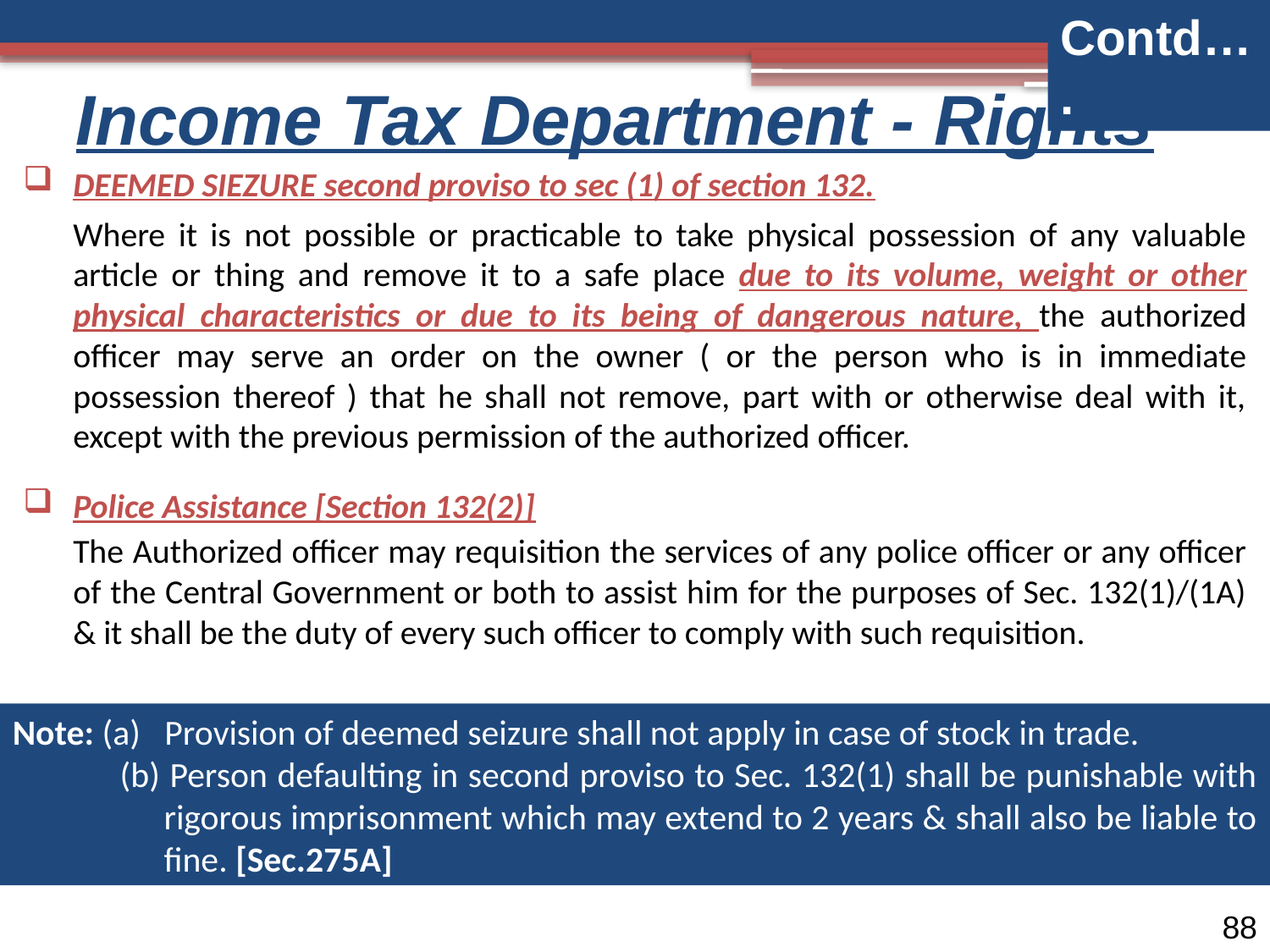

Contd….
# Income Tax Department - Rights
DEEMED SIEZURE second proviso to sec (1) of section 132.
	Where it is not possible or practicable to take physical possession of any valuable article or thing and remove it to a safe place due to its volume, weight or other physical characteristics or due to its being of dangerous nature, the authorized officer may serve an order on the owner ( or the person who is in immediate possession thereof ) that he shall not remove, part with or otherwise deal with it, except with the previous permission of the authorized officer.

Police Assistance [Section 132(2)]
	The Authorized officer may requisition the services of any police officer or any officer of the Central Government or both to assist him for the purposes of Sec. 132(1)/(1A) & it shall be the duty of every such officer to comply with such requisition.
Note: (a)   Provision of deemed seizure shall not apply in case of stock in trade.
           (b) Person defaulting in second proviso to Sec. 132(1) shall be punishable with rigorous imprisonment which may extend to 2 years & shall also be liable to fine. [Sec.275A]
88